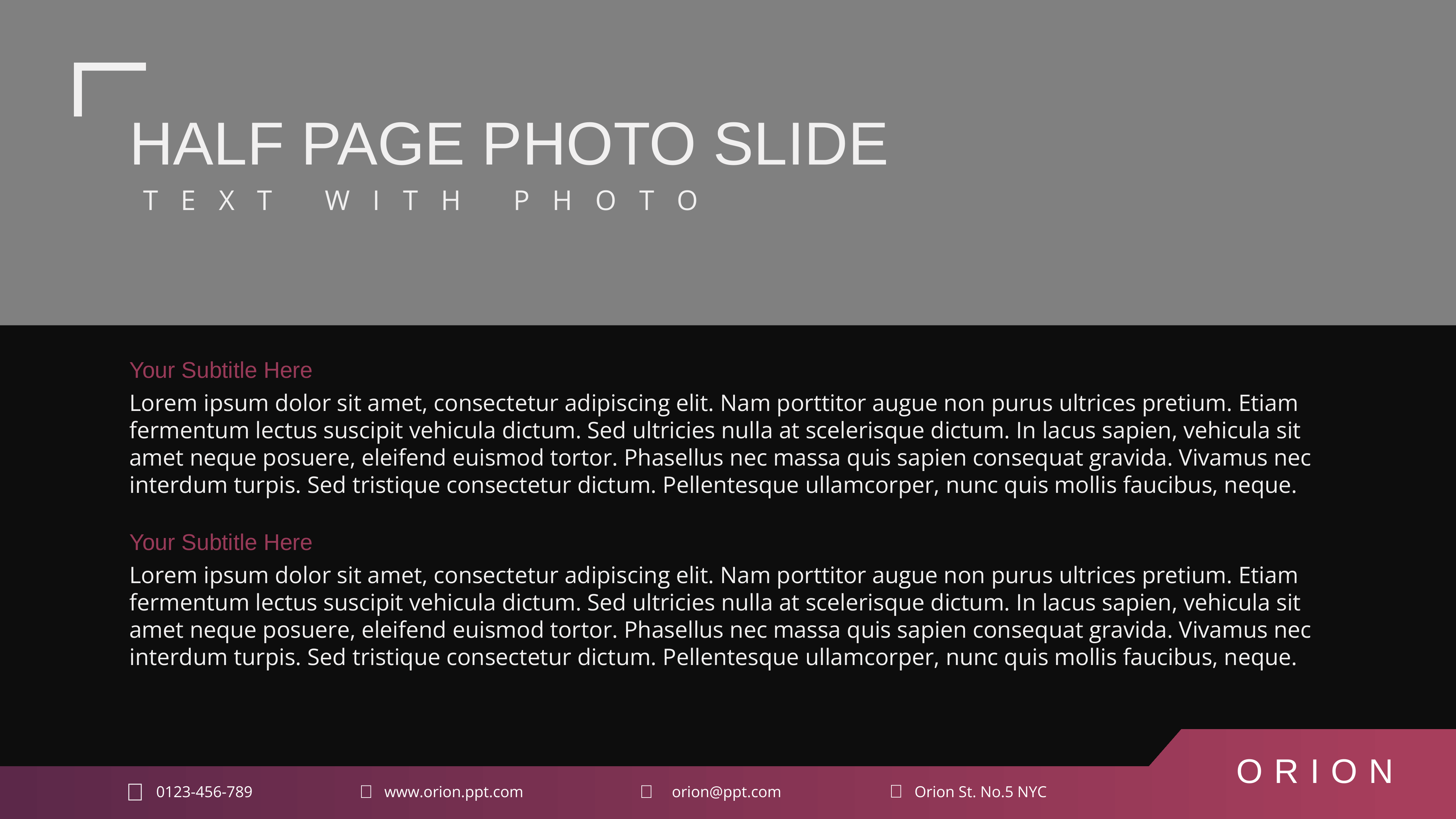

HALF PAGE PHOTO SLIDE
TEXT WITH PHOTO
Your Subtitle Here
Lorem ipsum dolor sit amet, consectetur adipiscing elit. Nam porttitor augue non purus ultrices pretium. Etiam fermentum lectus suscipit vehicula dictum. Sed ultricies nulla at scelerisque dictum. In lacus sapien, vehicula sit amet neque posuere, eleifend euismod tortor. Phasellus nec massa quis sapien consequat gravida. Vivamus nec interdum turpis. Sed tristique consectetur dictum. Pellentesque ullamcorper, nunc quis mollis faucibus, neque.
Your Subtitle Here
Lorem ipsum dolor sit amet, consectetur adipiscing elit. Nam porttitor augue non purus ultrices pretium. Etiam fermentum lectus suscipit vehicula dictum. Sed ultricies nulla at scelerisque dictum. In lacus sapien, vehicula sit amet neque posuere, eleifend euismod tortor. Phasellus nec massa quis sapien consequat gravida. Vivamus nec interdum turpis. Sed tristique consectetur dictum. Pellentesque ullamcorper, nunc quis mollis faucibus, neque.